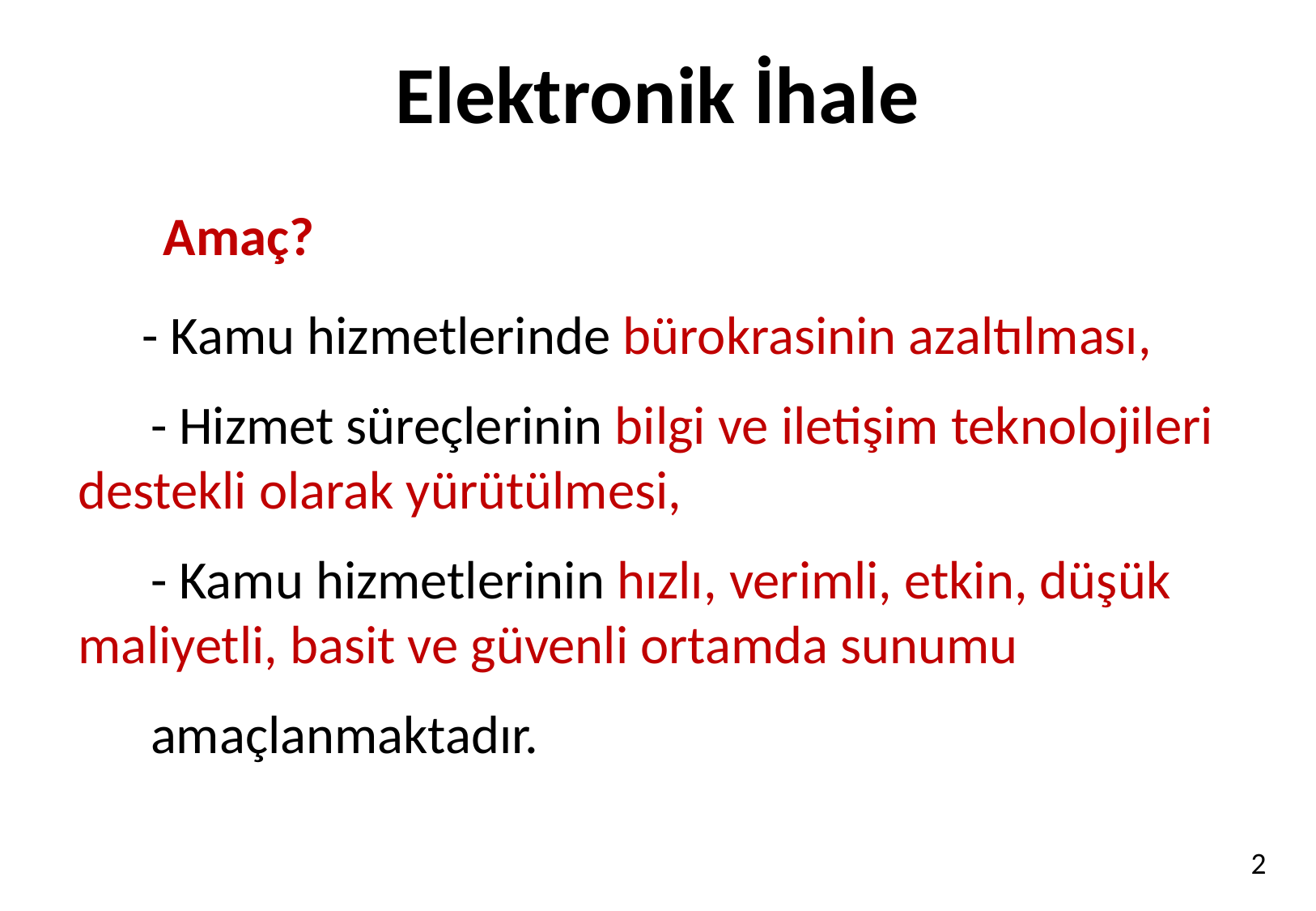

# Elektronik İhale
        Amaç?

      - Kamu hizmetlerinde bürokrasinin azaltılması,

      - Hizmet süreçlerinin bilgi ve iletişim teknolojileri destekli olarak yürütülmesi,

      - Kamu hizmetlerinin hızlı, verimli, etkin, düşük maliyetli, basit ve güvenli ortamda sunumu

      amaçlanmaktadır.
2